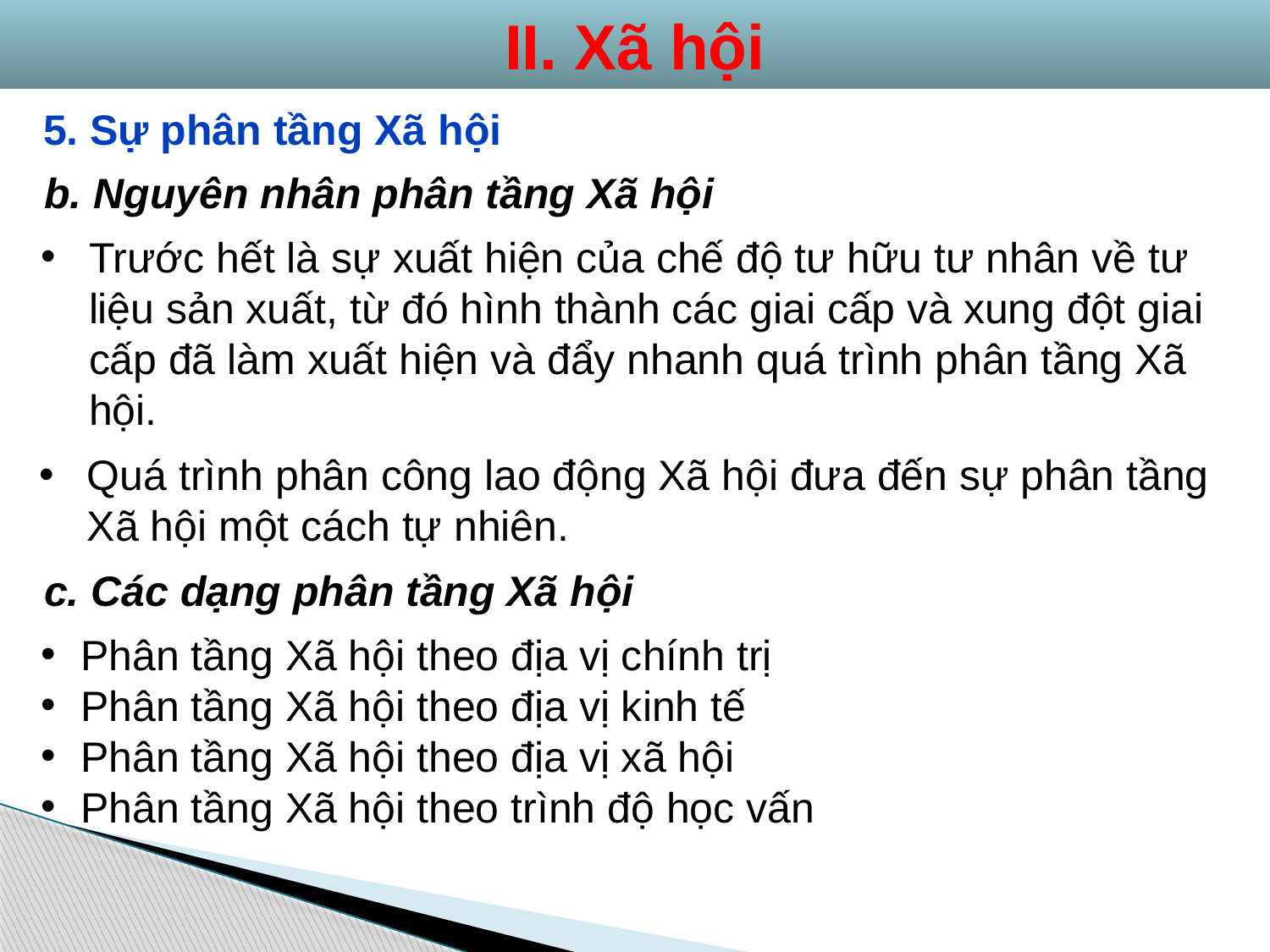

II. Xã hội
5. Sự phân tầng Xã hội
b. Nguyên nhân phân tầng Xã hội
Trước hết là sự xuất hiện của chế độ tư hữu tư nhân về tư liệu sản xuất, từ đó hình thành các giai cấp và xung đột giai cấp đã làm xuất hiện và đẩy nhanh quá trình phân tầng Xã hội.
Quá trình phân công lao động Xã hội đưa đến sự phân tầng Xã hội một cách tự nhiên.
c. Các dạng phân tầng Xã hội
Phân tầng Xã hội theo địa vị chính trị
Phân tầng Xã hội theo địa vị kinh tế
Phân tầng Xã hội theo địa vị xã hội
Phân tầng Xã hội theo trình độ học vấn